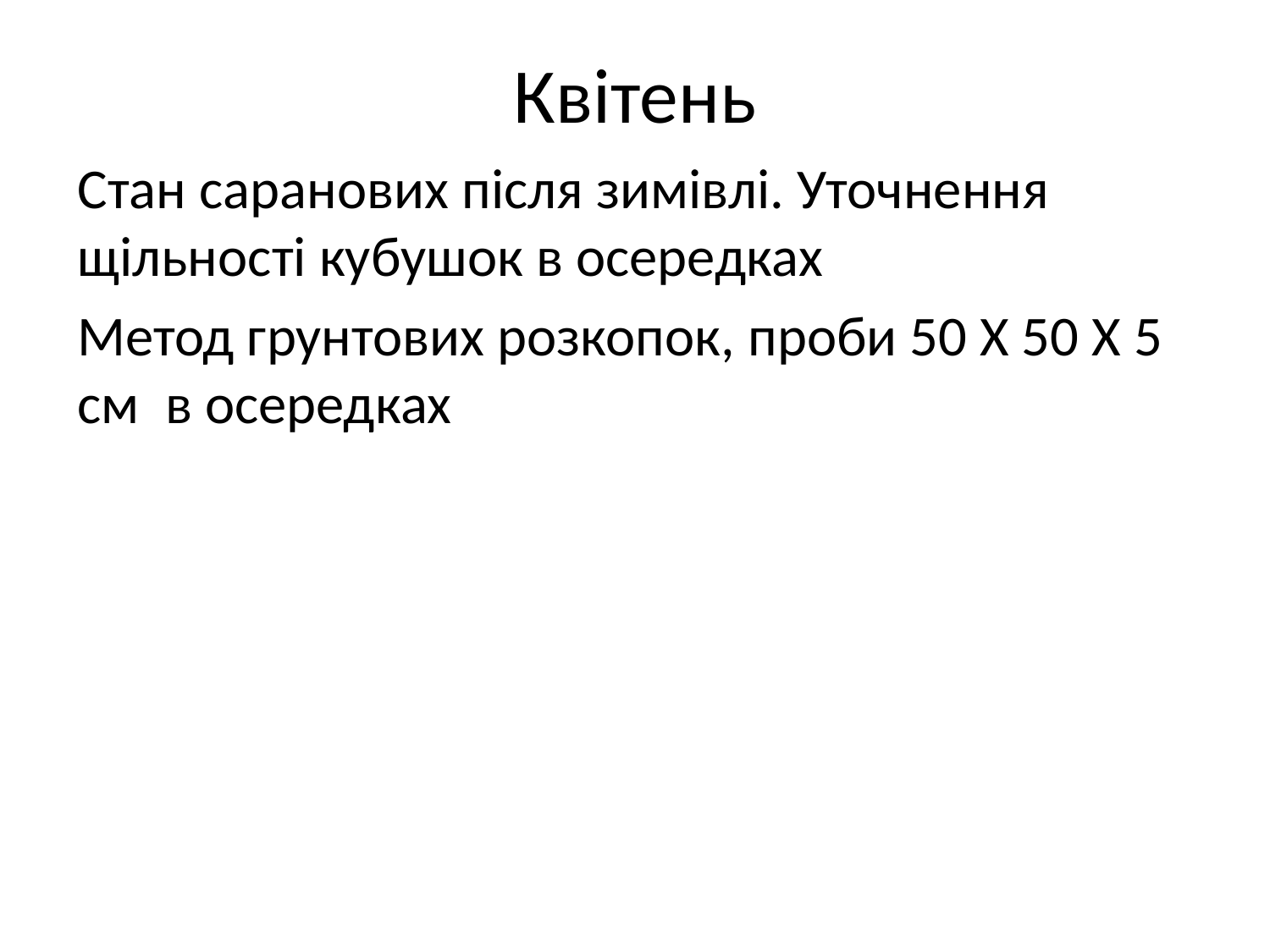

# Квітень
Стан саранових після зимівлі. Уточнення щільності кубушок в осередках
Метод грунтових розкопок, проби 50 X 50 X 5 см  в осередках